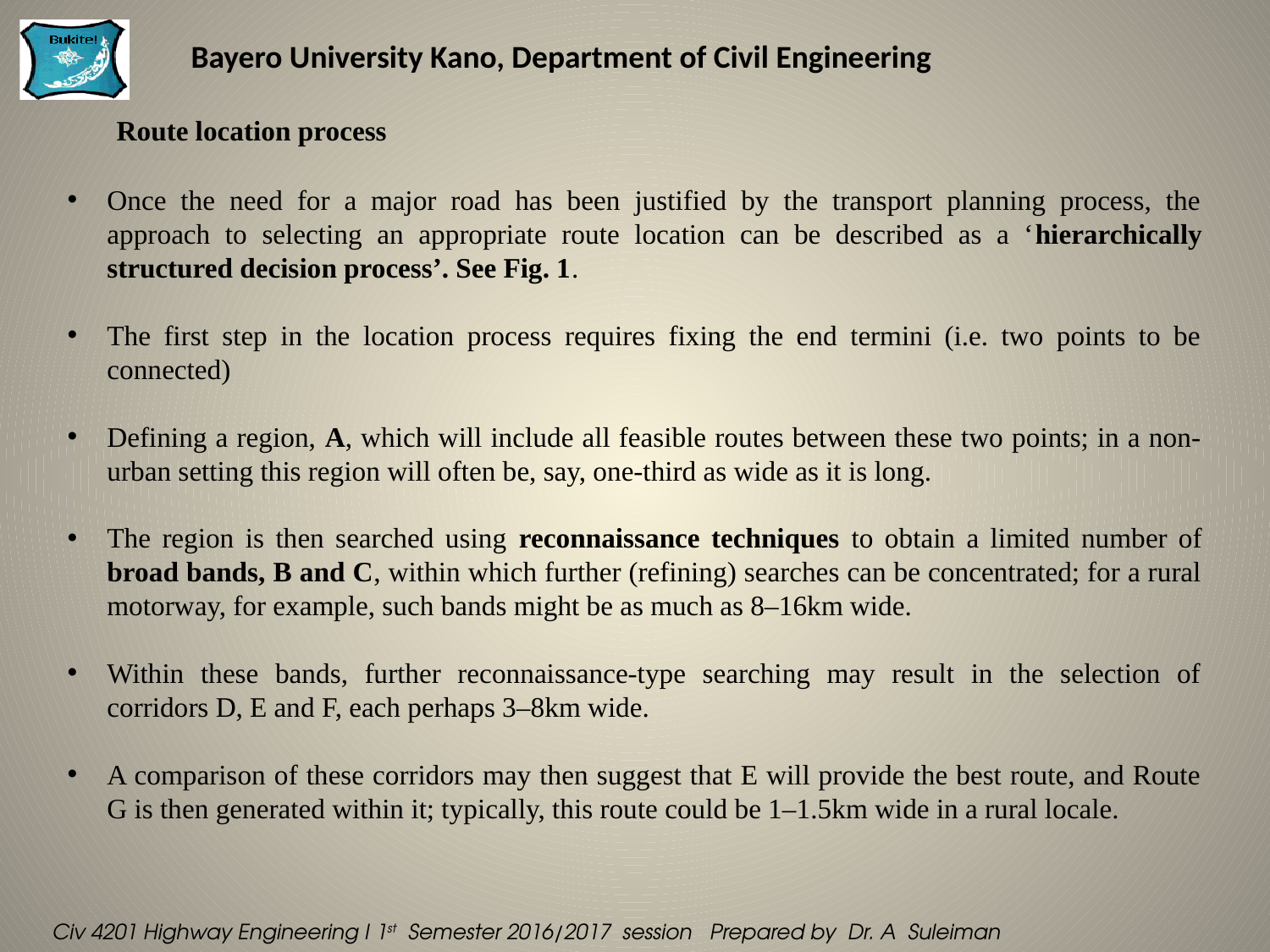

Route location process
Once the need for a major road has been justified by the transport planning process, the approach to selecting an appropriate route location can be described as a ‘hierarchically structured decision process’. See Fig. 1.

The first step in the location process requires fixing the end termini (i.e. two points to be connected)

Defining a region, A, which will include all feasible routes between these two points; in a non-urban setting this region will often be, say, one-third as wide as it is long.

The region is then searched using reconnaissance techniques to obtain a limited number of broad bands, B and C, within which further (refining) searches can be concentrated; for a rural motorway, for example, such bands might be as much as 8–16km wide.

Within these bands, further reconnaissance-type searching may result in the selection of corridors D, E and F, each perhaps 3–8km wide.

A comparison of these corridors may then suggest that E will provide the best route, and Route G is then generated within it; typically, this route could be 1–1.5km wide in a rural locale.